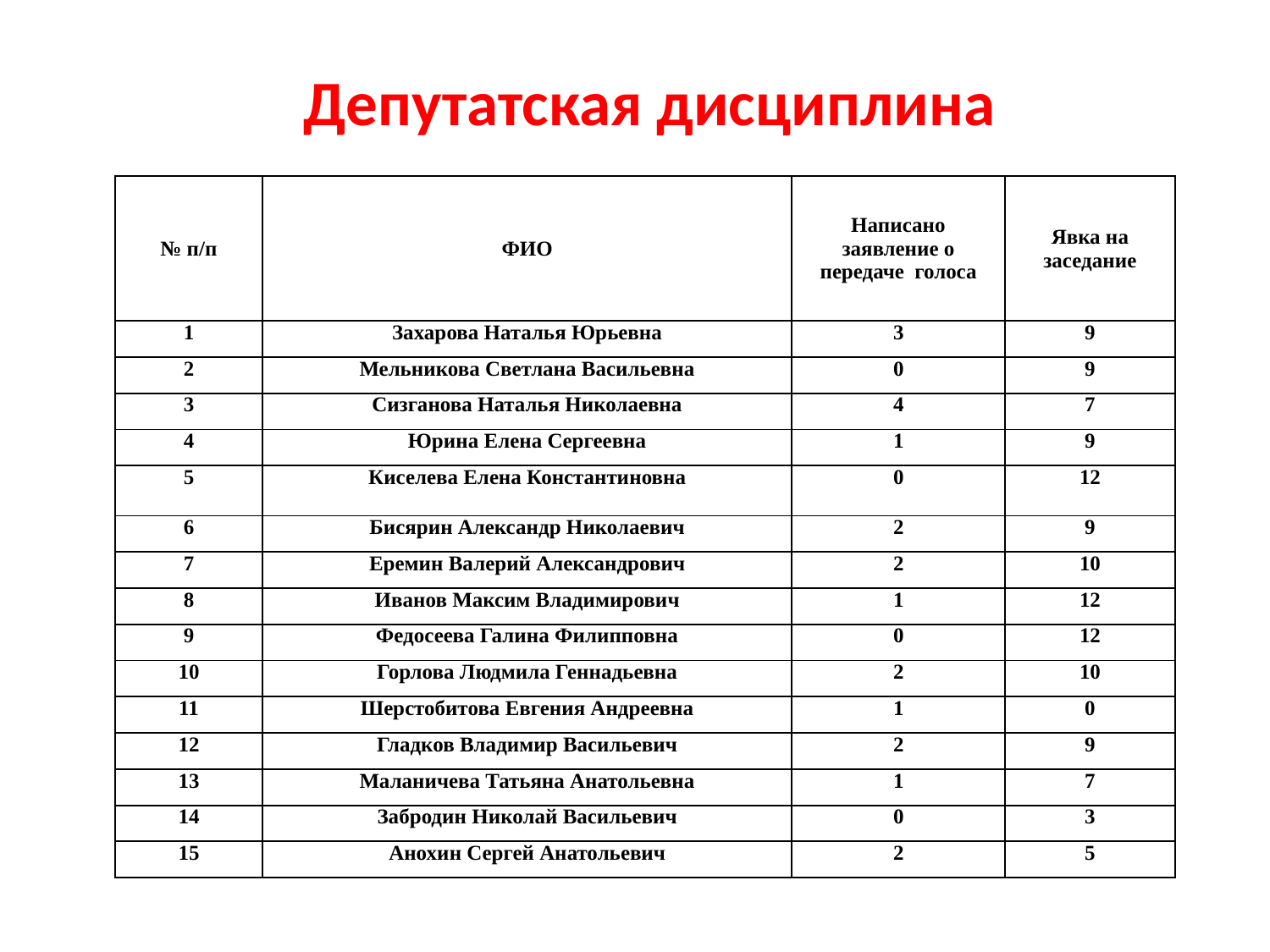

Депутатская дисциплина
| № п/п | ФИО | Написано заявление о передаче голоса | Явка на заседание |
| --- | --- | --- | --- |
| 1 | Захарова Наталья Юрьевна | 3 | 9 |
| 2 | Мельникова Светлана Васильевна | 0 | 9 |
| 3 | Сизганова Наталья Николаевна | 4 | 7 |
| 4 | Юрина Елена Сергеевна | 1 | 9 |
| 5 | Киселева Елена Константиновна | 0 | 12 |
| 6 | Бисярин Александр Николаевич | 2 | 9 |
| 7 | Еремин Валерий Александрович | 2 | 10 |
| 8 | Иванов Максим Владимирович | 1 | 12 |
| 9 | Федосеева Галина Филипповна | 0 | 12 |
| 10 | Горлова Людмила Геннадьевна | 2 | 10 |
| 11 | Шерстобитова Евгения Андреевна | 1 | 0 |
| 12 | Гладков Владимир Васильевич | 2 | 9 |
| 13 | Маланичева Татьяна Анатольевна | 1 | 7 |
| 14 | Забродин Николай Васильевич | 0 | 3 |
| 15 | Анохин Сергей Анатольевич | 2 | 5 |